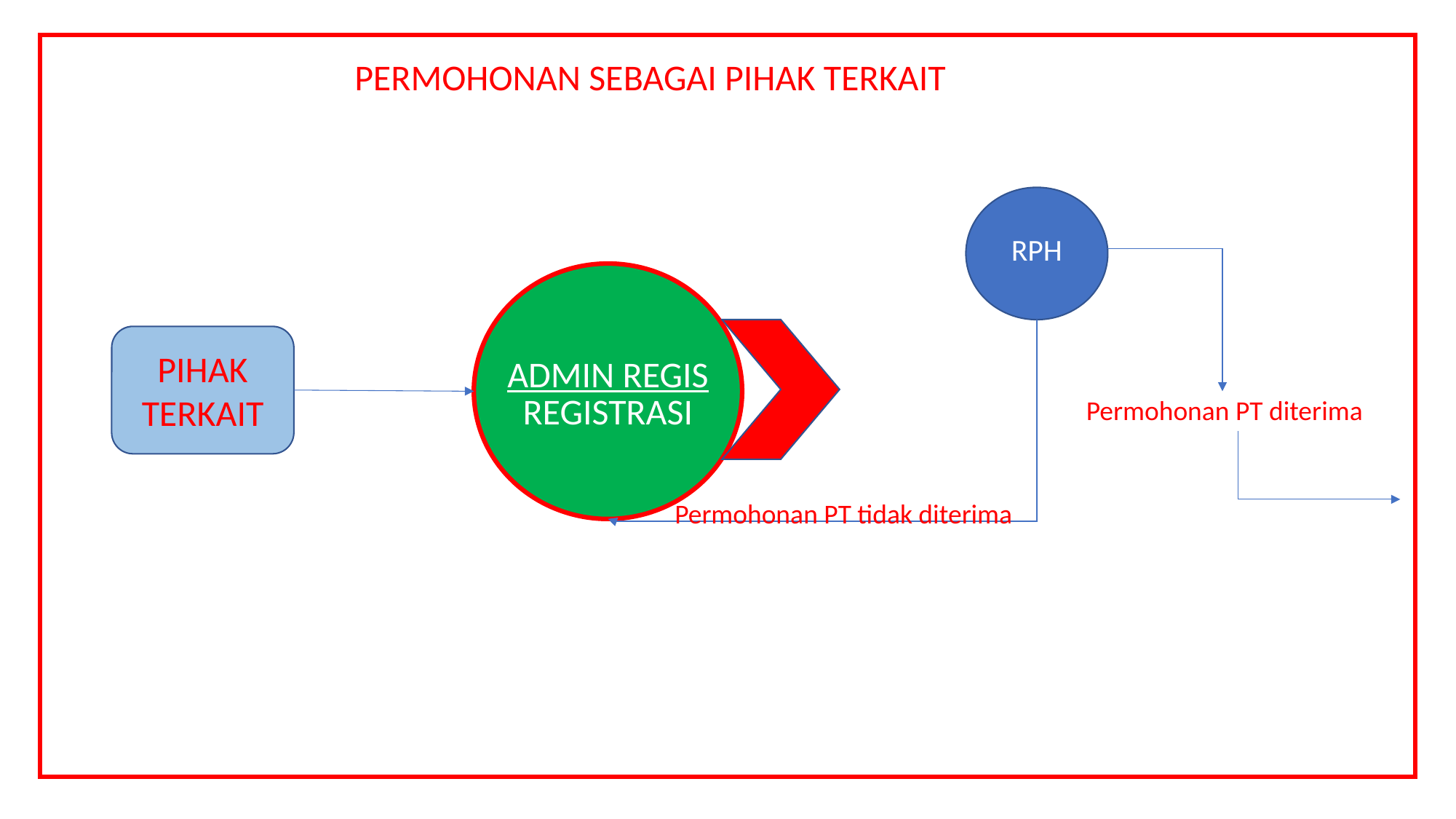

PERMOHONAN SEBAGAI PIHAK TERKAIT

RPH
ADMIN REGIS
REGISTRASI

PIHAK TERKAIT
Permohonan PT diterima
Permohonan PT tidak diterima